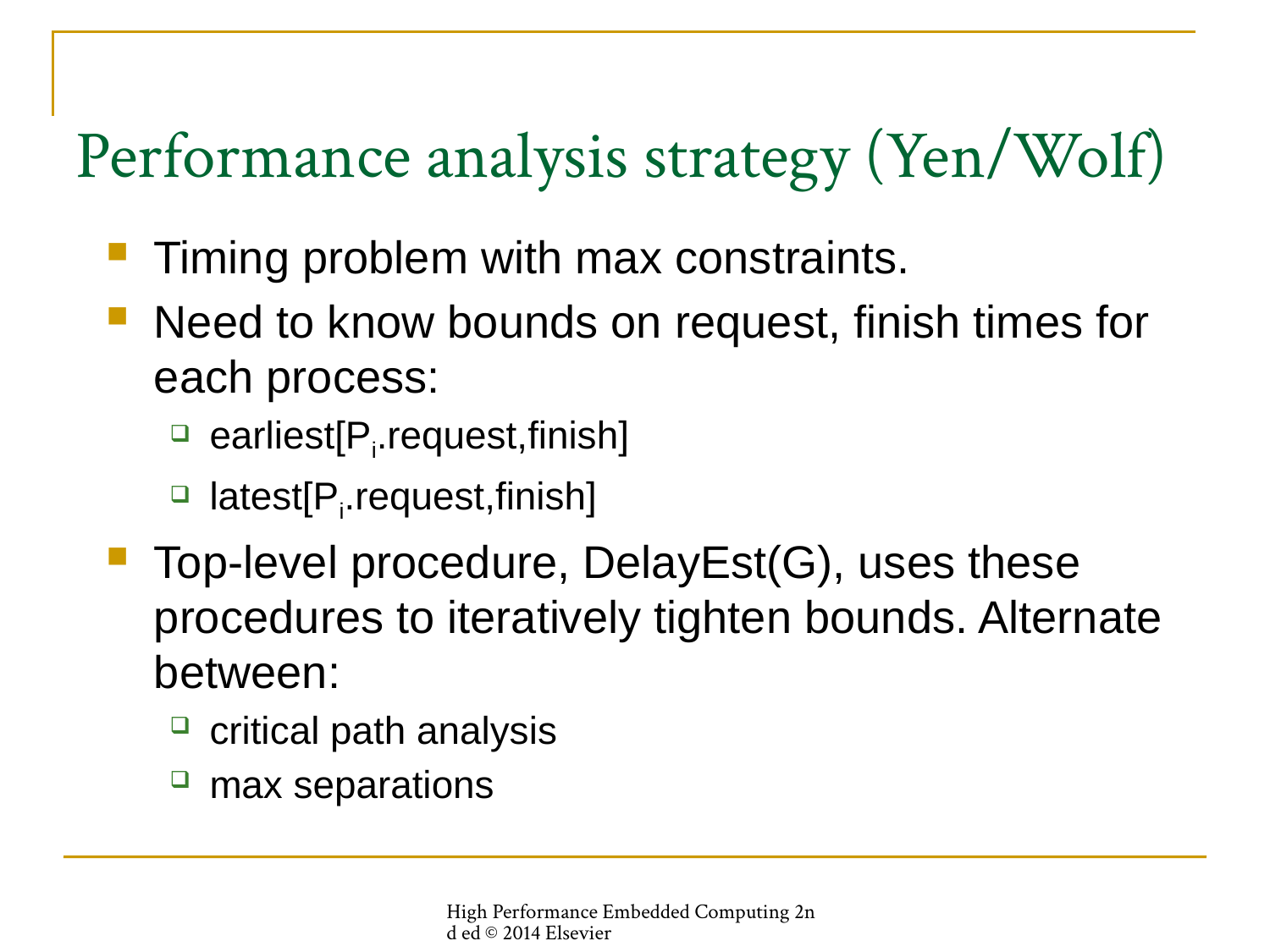

# Performance analysis strategy (Yen/Wolf)
Timing problem with max constraints.
Need to know bounds on request, finish times for each process:
earliest[Pi.request,finish]
latest[Pi.request,finish]
Top-level procedure, DelayEst(G), uses these procedures to iteratively tighten bounds. Alternate between:
critical path analysis
max separations
High Performance Embedded Computing 2nd ed © 2014 Elsevier